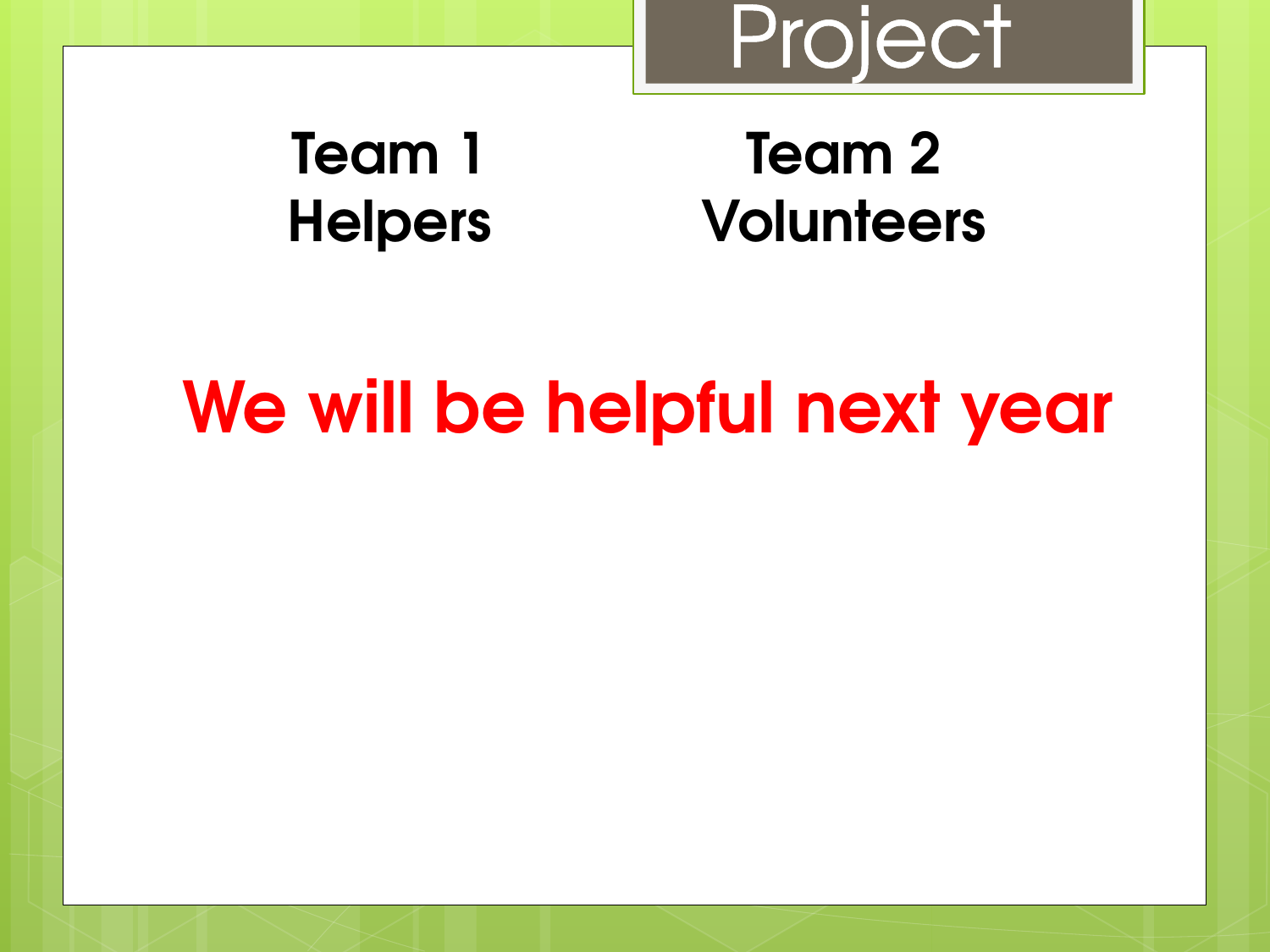

Project
Team 1
Helpers
Team 2
Volunteers
We will be helpful next year